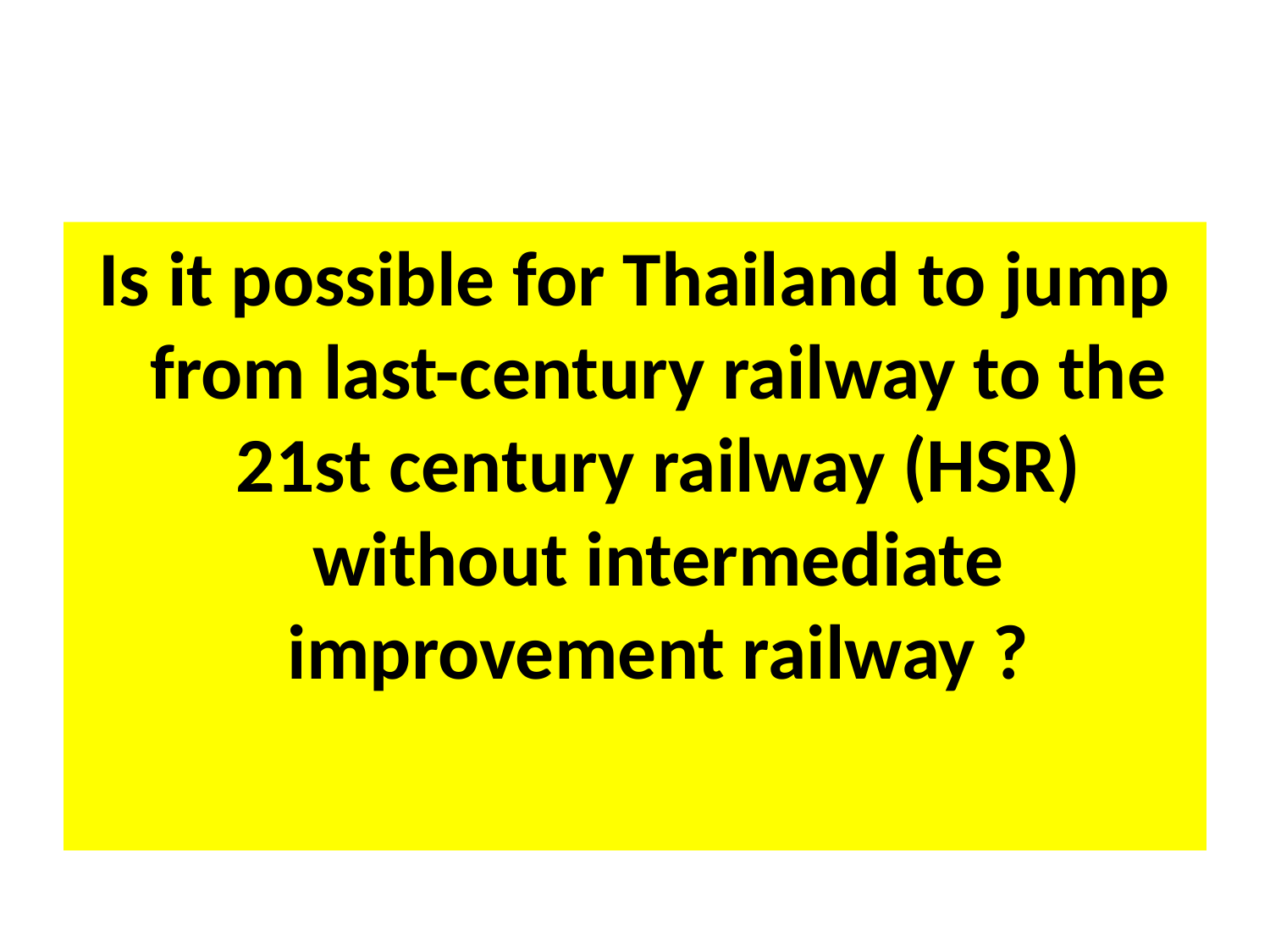

Is it possible for Thailand to jump from last-century railway to the 21st century railway (HSR) without intermediate improvement railway ?